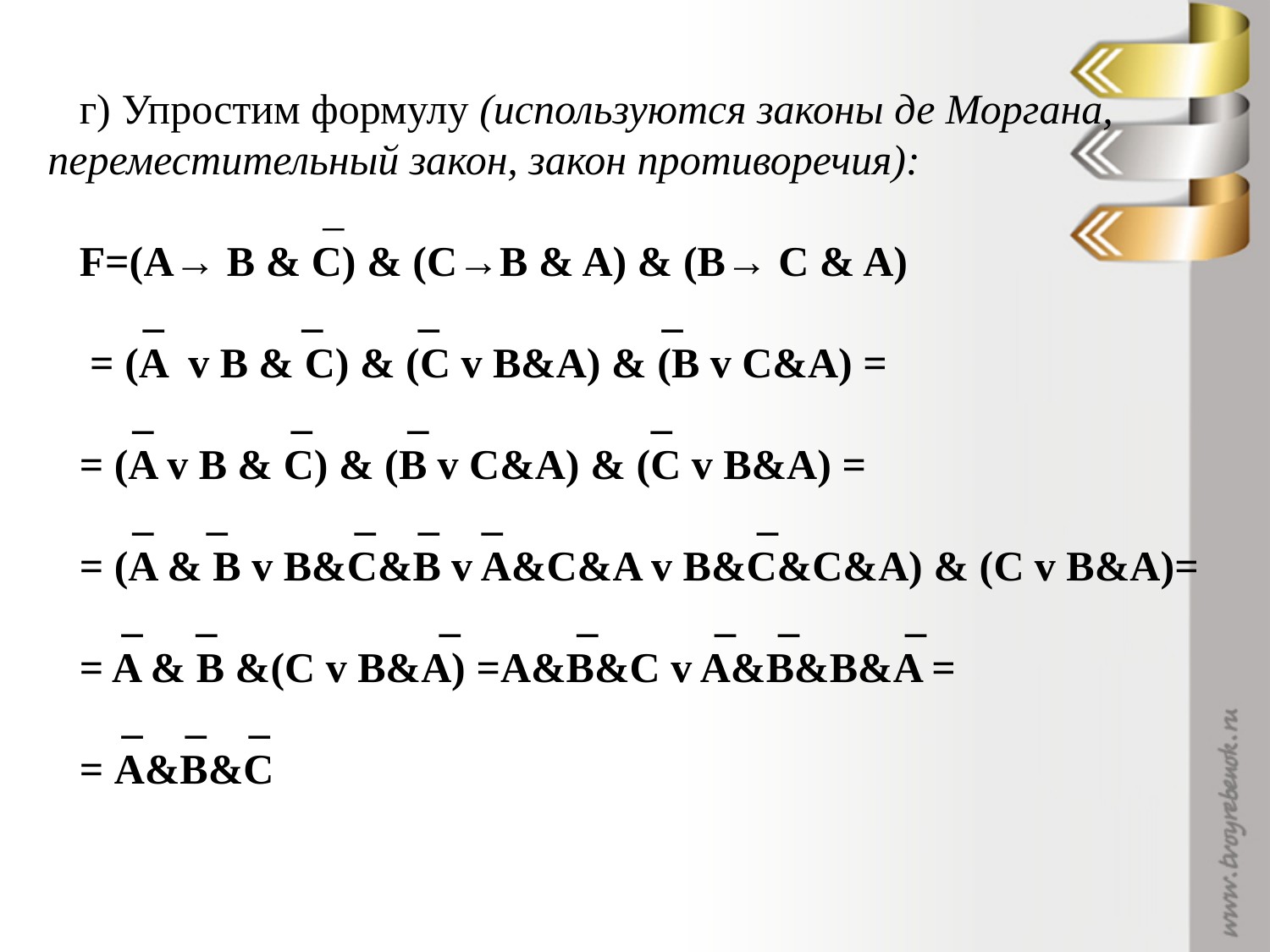

г) Упростим формулу (используются законы де Моргана, переместительный закон, закон противоречия):
                       _
F=(A→ B & C) & (C→B & A) & (B→ C & A)
         _             _         _                     _
 = (A  v B & C) & (C v B&A) & (B v C&A) =
     _             _         _                     _
= (A v B & C) & (B v C&A) & (C v B&A) =
     _     _            _    _    _                        _
= (A & B v B&C&B v A&C&A v B&C&C&A) & (C v B&A)=
    _     _                     _           _           _    _          _
= A & B &(C v B&A) =A&B&C v A&B&B&A =
    _    _    _
= A&B&C